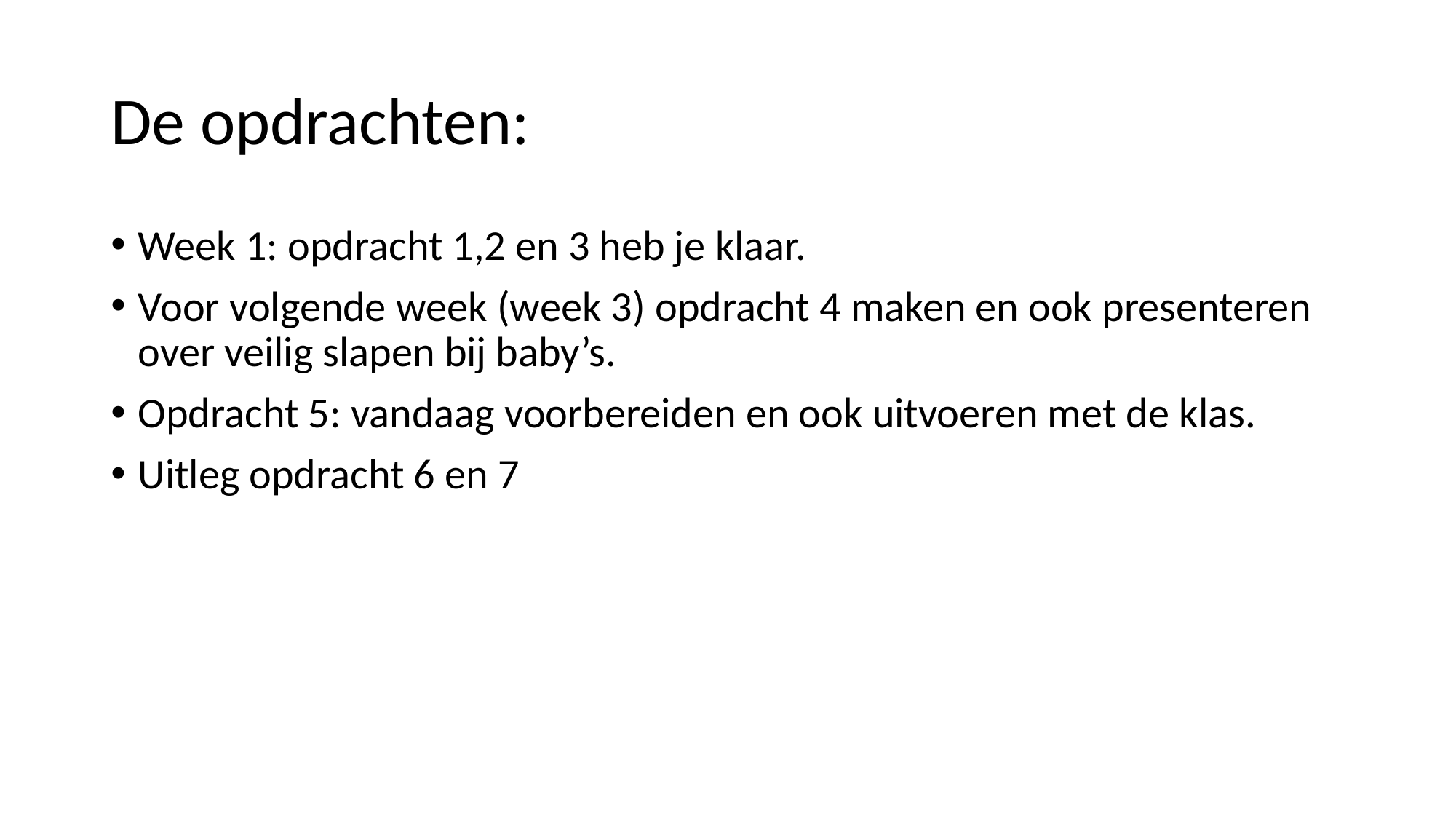

# De opdrachten:
Week 1: opdracht 1,2 en 3 heb je klaar.
Voor volgende week (week 3) opdracht 4 maken en ook presenteren over veilig slapen bij baby’s.
Opdracht 5: vandaag voorbereiden en ook uitvoeren met de klas.
Uitleg opdracht 6 en 7